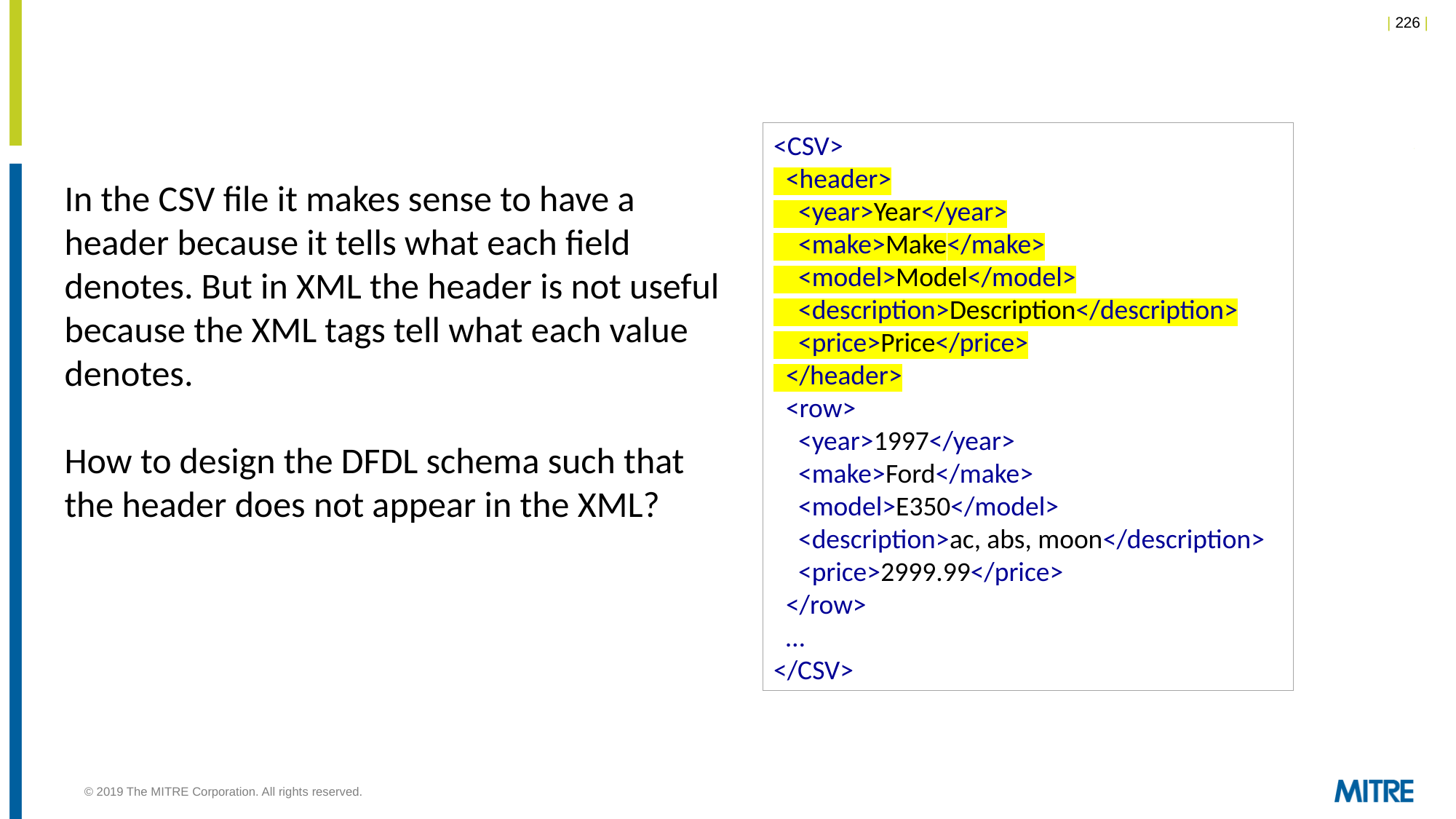

<CSV>
  <header>
    <year>Year</year>
    <make>Make</make>
    <model>Model</model>
    <description>Description</description>
    <price>Price</price>
  </header>
  <row>
    <year>1997</year>
    <make>Ford</make>
    <model>E350</model>
    <description>ac, abs, moon</description>
    <price>2999.99</price>
  </row>
  …
</CSV>
In the CSV file it makes sense to have a header because it tells what each field denotes. But in XML the header is not useful because the XML tags tell what each value denotes.

How to design the DFDL schema such that the header does not appear in the XML?
© 2019 The MITRE Corporation. All rights reserved.